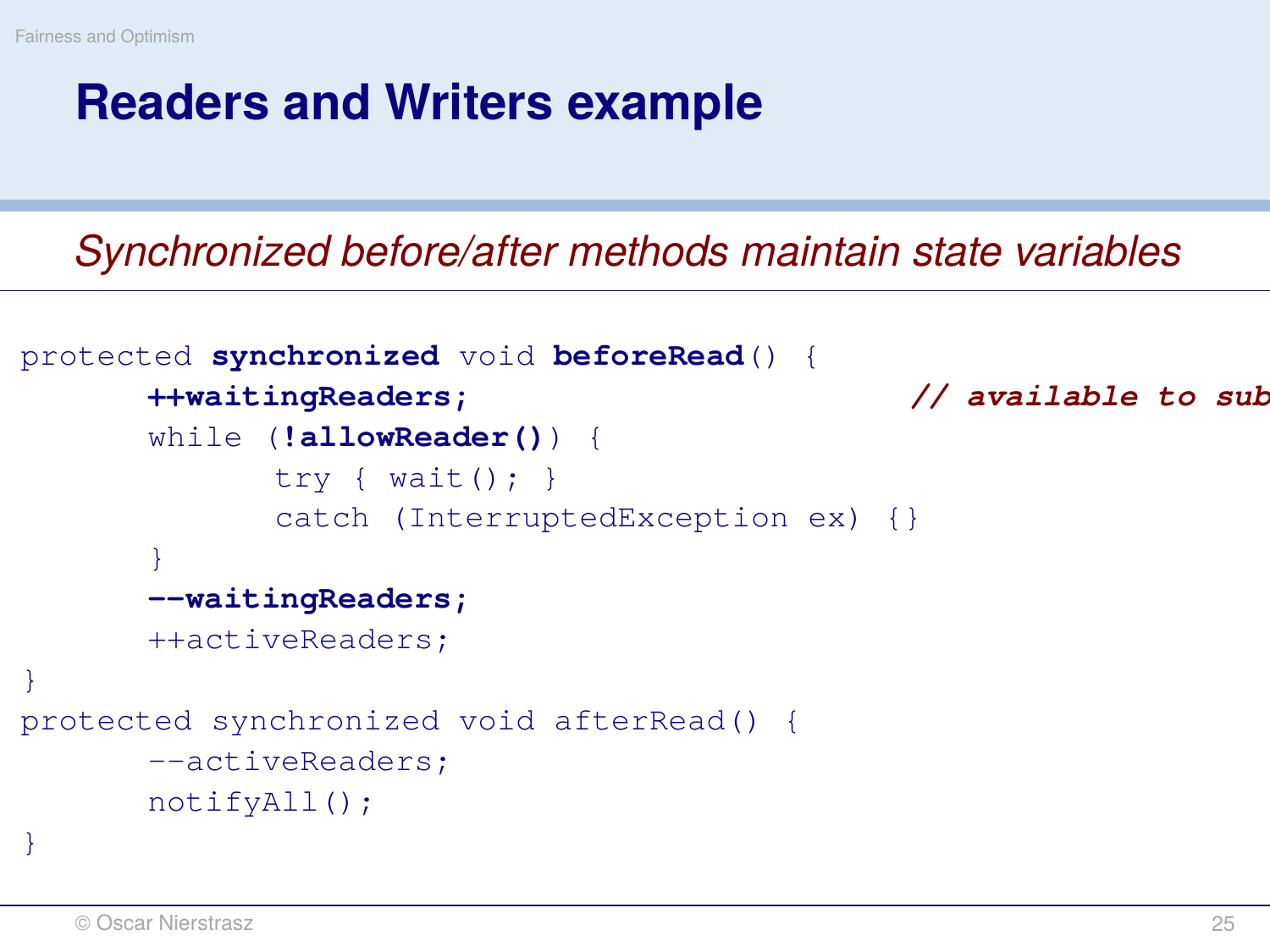

Fairness and Optimism
# Readers and Writers example
Synchronized before/after methods maintain state variables
...
	protected synchronized void beforeRead() {
		++waitingReaders;				// available to subclasses
		while (!allowReader()) {
			try { wait(); }
			catch (InterruptedException ex) {}
		}
		--waitingReaders;
		++activeReaders;
	}
	protected synchronized void afterRead() {
		--activeReaders;
		notifyAll();
	}
...
© Oscar Nierstrasz
25